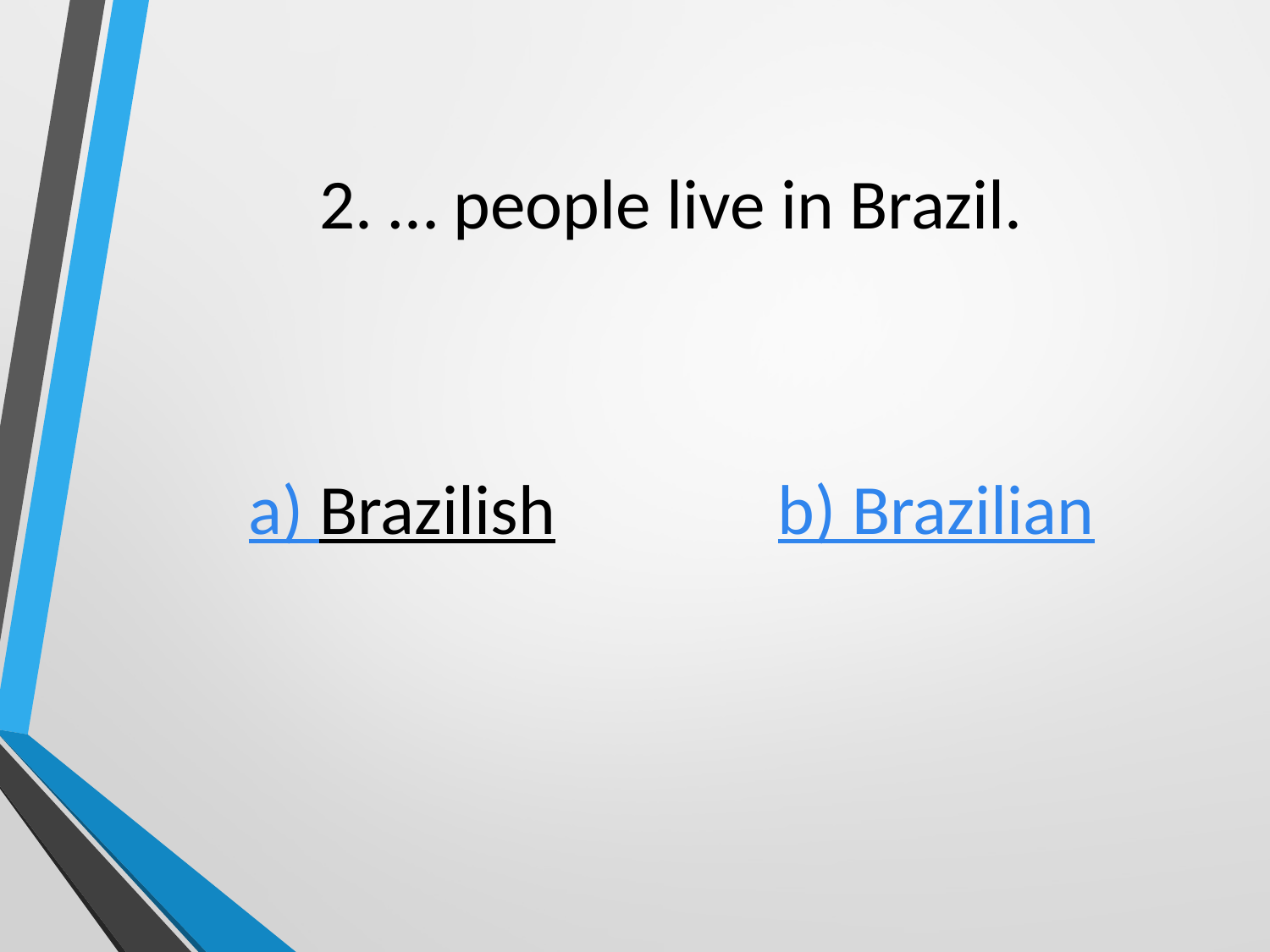

# 2. … people live in Brazil.
a) Brazilish              b) Brazilian